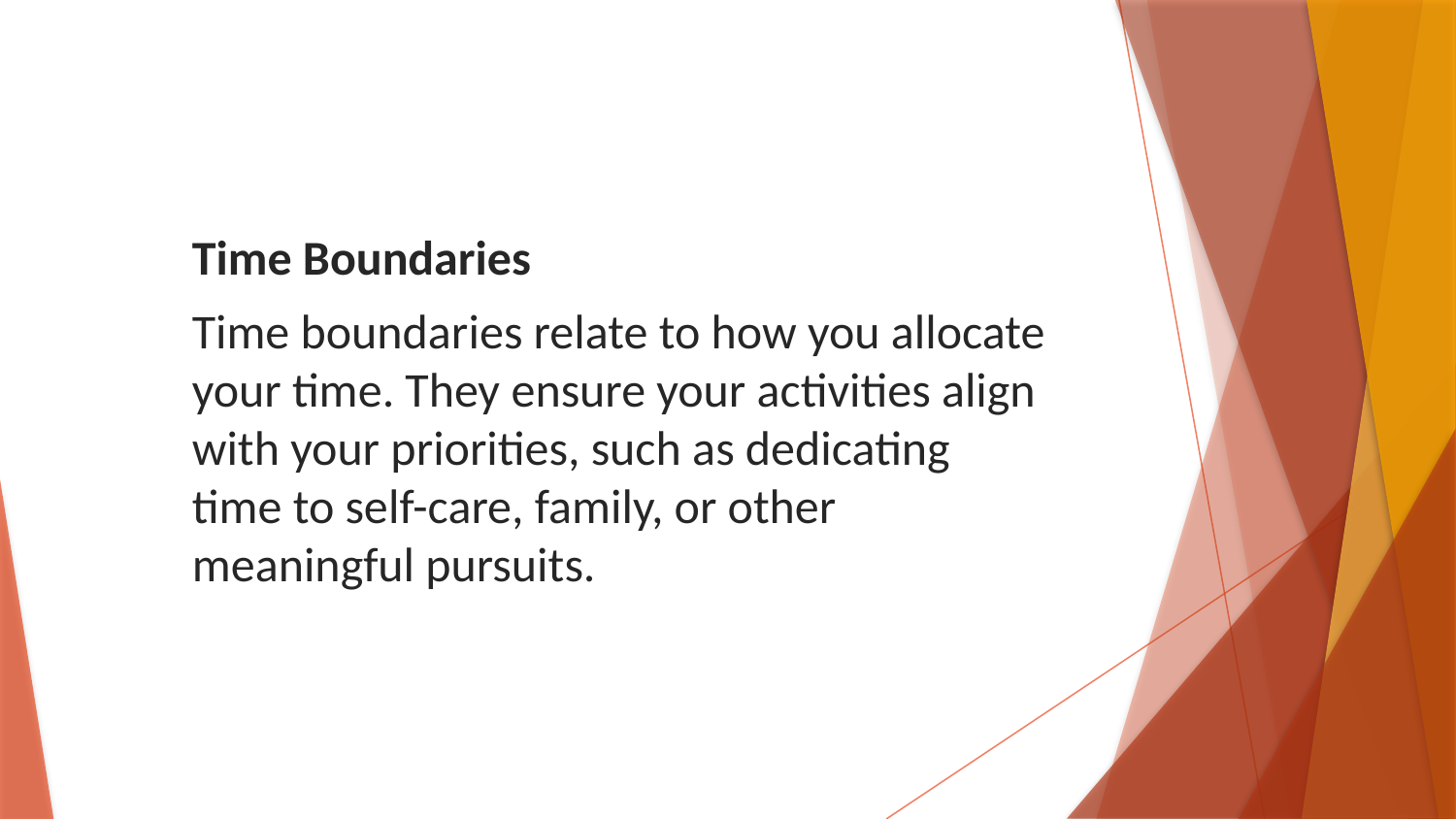

Time Boundaries
Time boundaries relate to how you allocate your time. They ensure your activities align with your priorities, such as dedicating time to self-care, family, or other meaningful pursuits.